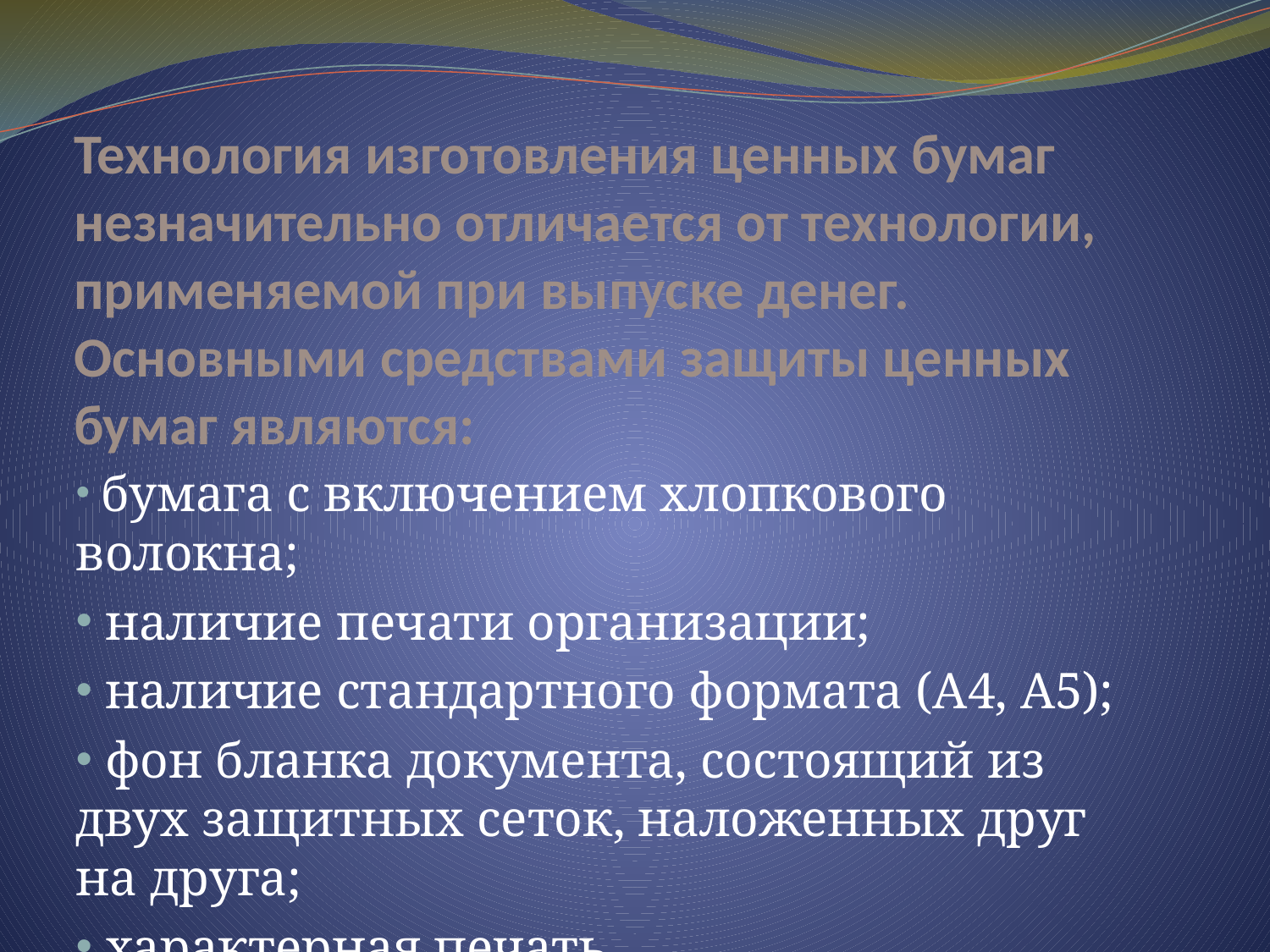

# Технология изготовления ценных бумаг незначительно отличается от технологии, применяемой при выпуске денег. Основными средствами защиты ценных бумаг являются:
 бумага с включением хлопкового волокна;
 наличие печати организации;
 наличие стандартного формата (А4, А5);
 фон бланка документа, состоящий из двух защитных сеток, наложенных друг на друга;
 характерная печать.